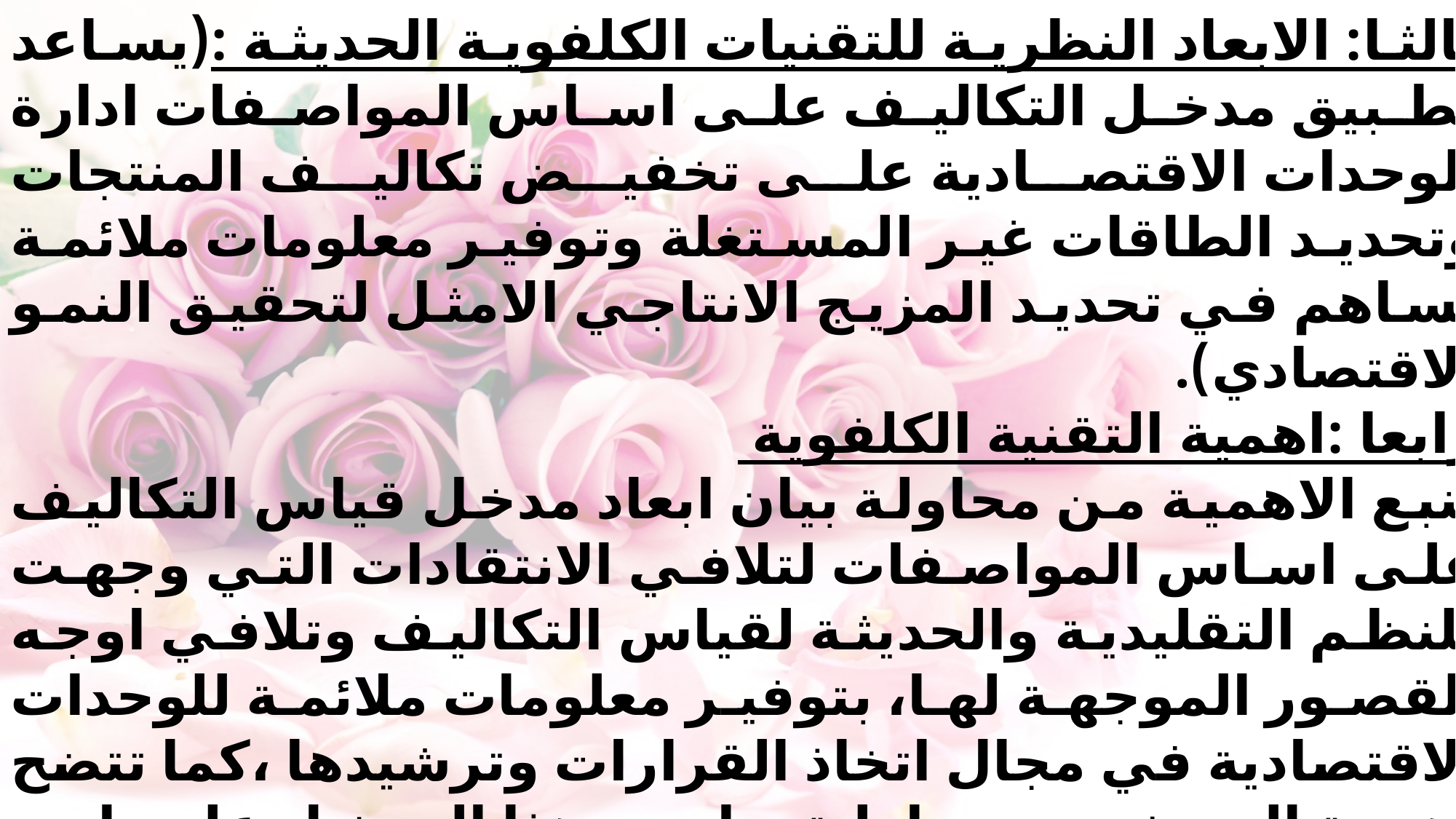

ثالثا: الابعاد النظرية للتقنيات الكلفوية الحديثة :(يساعد تطبيق مدخل التكاليف على اساس المواصفات ادارة الوحدات الاقتصادية على تخفيض تكاليف المنتجات وتحديد الطاقات غير المستغلة وتوفير معلومات ملائمة تساهم في تحديد المزيج الانتاجي الامثل لتحقيق النمو الاقتصادي).
رابعا :اهمية التقنية الكلفوية
تنبع الاهمية من محاولة بيان ابعاد مدخل قياس التكاليف على اساس المواصفات لتلافي الانتقادات التي وجهت للنظم التقليدية والحديثة لقياس التكاليف وتلافي اوجه القصور الموجهة لها، بتوفير معلومات ملائمة للوحدات الاقتصادية في مجال اتخاذ القرارات وترشيدها ،كما تتضح اهمية البحث من محاولة تطبيق هذا المدخل على احد المنتجات لإحدى الشركات الصناعية وتقديم النتائج لإدارة الشركات للاستفادة منها.